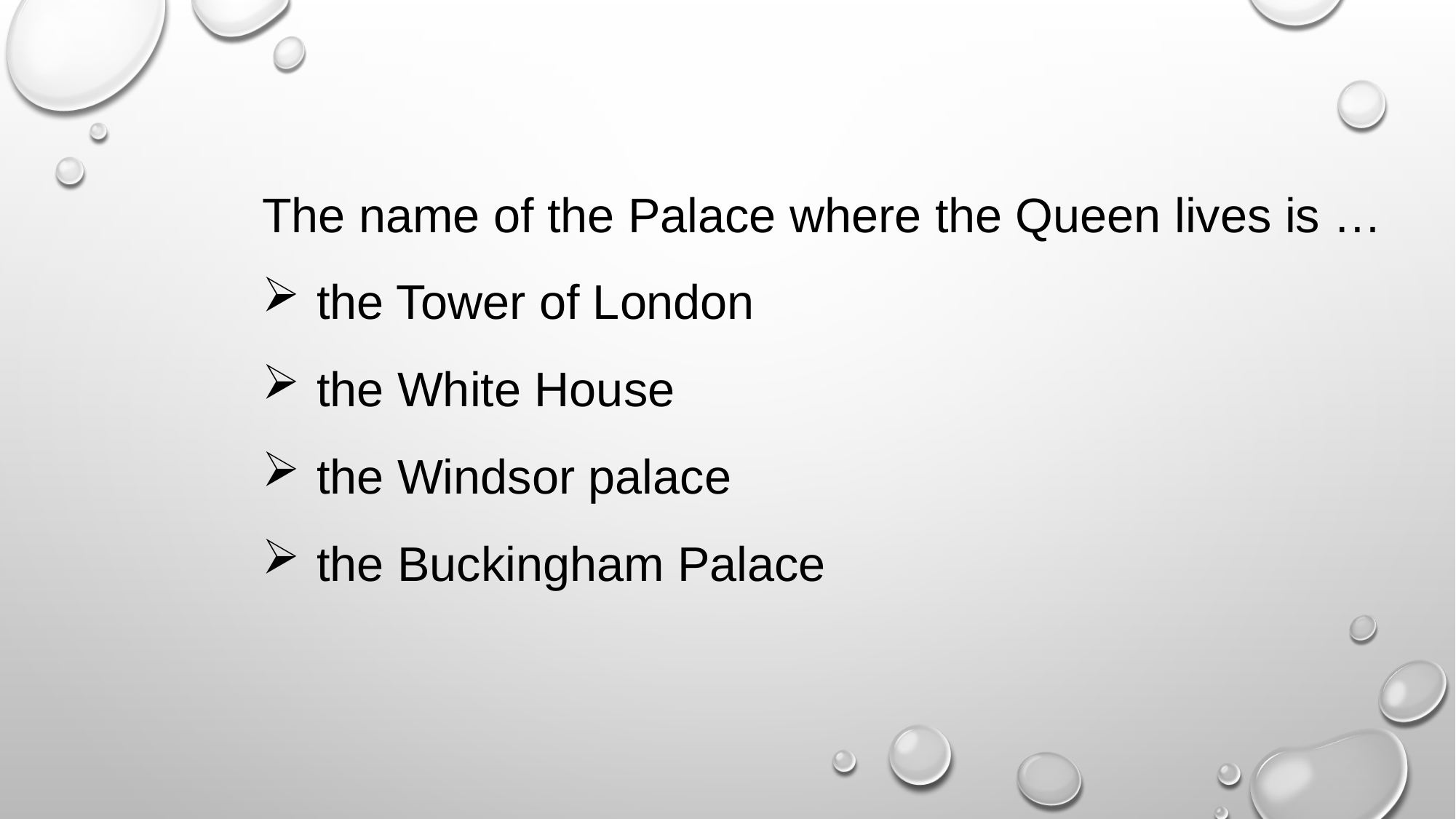

The name of the Palace where the Queen lives is …
the Tower of London
the White House
the Windsor palace
the Buckingham Palace